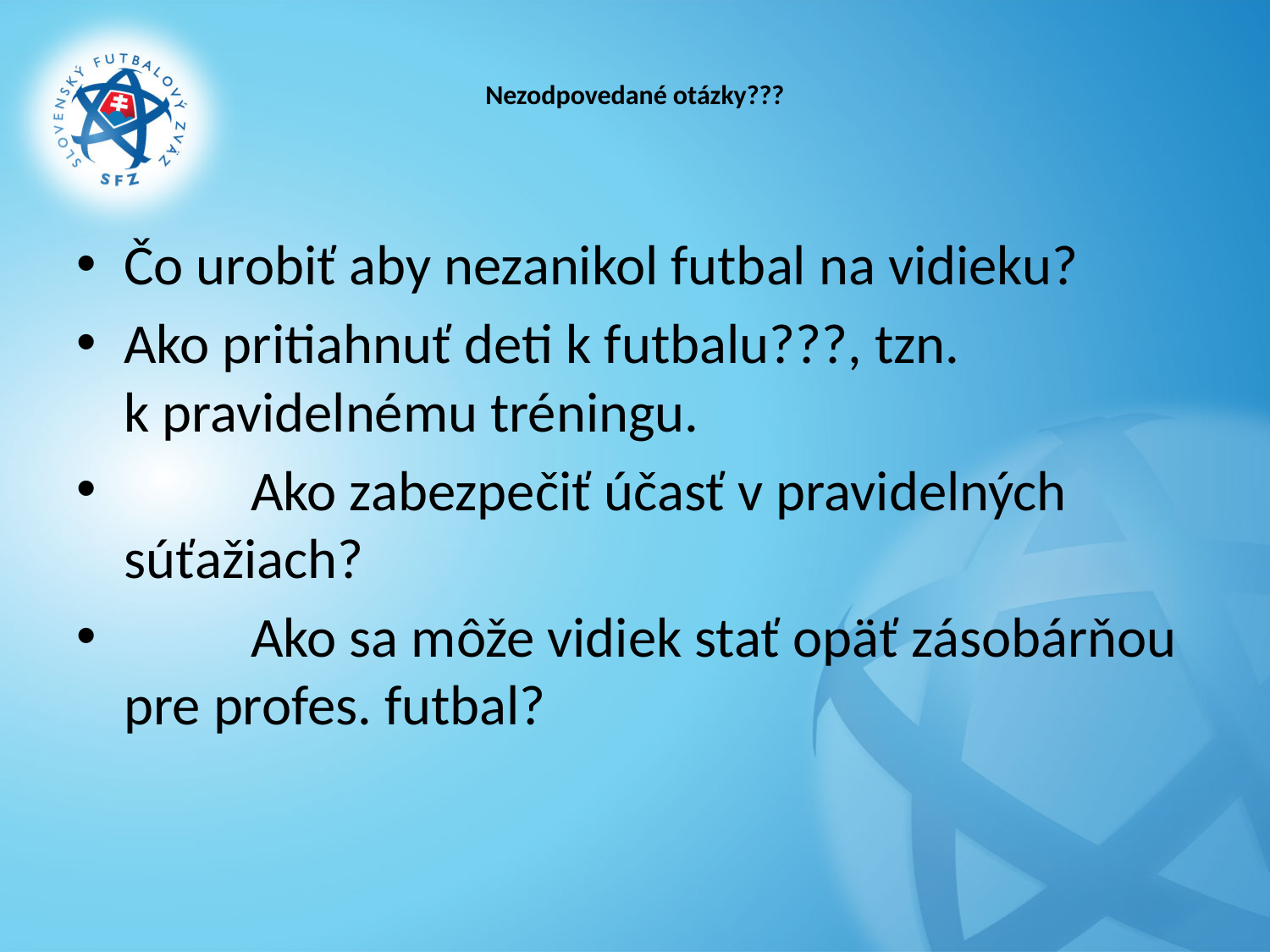

# Nezodpovedané otázky???
Čo urobiť aby nezanikol futbal na vidieku?
Ako pritiahnuť deti k futbalu???, tzn. k pravidelnému tréningu.
	Ako zabezpečiť účasť v pravidelných súťažiach?
	Ako sa môže vidiek stať opäť zásobárňou pre profes. futbal?